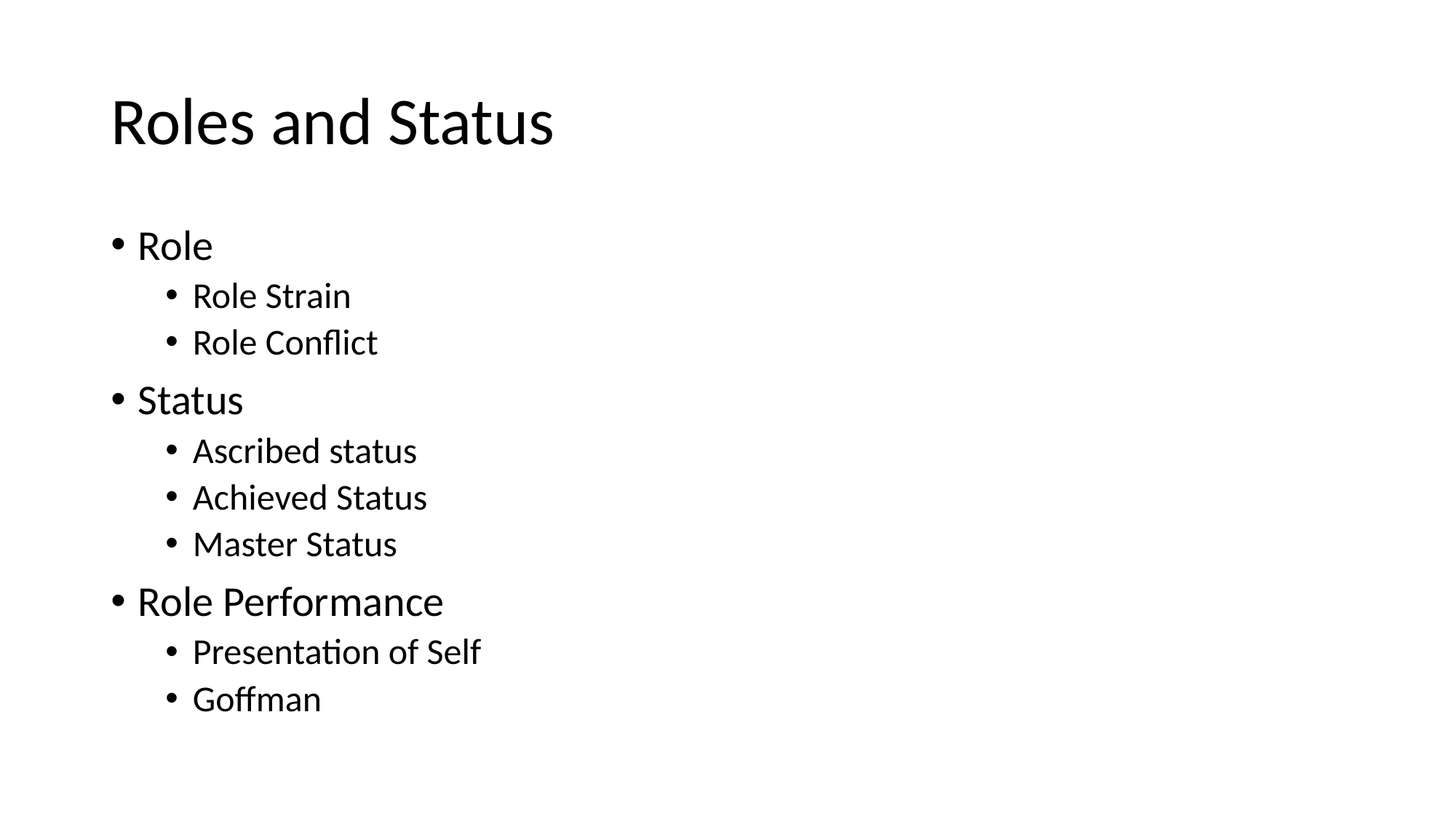

# Roles and Status
Role
Role Strain
Role Conflict
Status
Ascribed status
Achieved Status
Master Status
Role Performance
Presentation of Self
Goffman